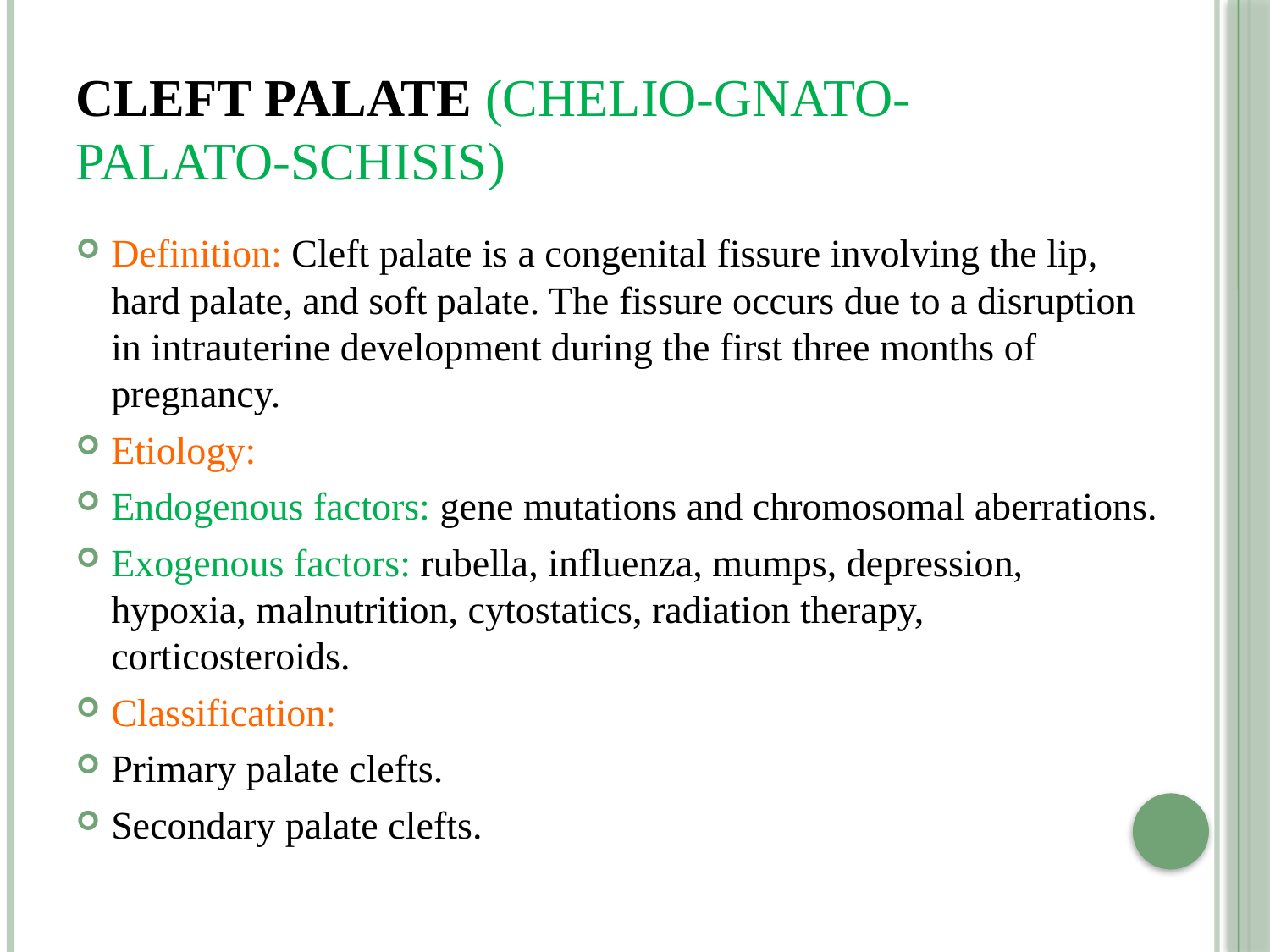

# Cleft palate (Chelio-gnato-palato-schisis)
Definition: Cleft palate is a congenital fissure involving the lip, hard palate, and soft palate. The fissure occurs due to a disruption in intrauterine development during the first three months of pregnancy.
Etiology:
Endogenous factors: gene mutations and chromosomal aberrations.
Exogenous factors: rubella, influenza, mumps, depression, hypoxia, malnutrition, cytostatics, radiation therapy, corticosteroids.
Classification:
Primary palate clefts.
Secondary palate clefts.